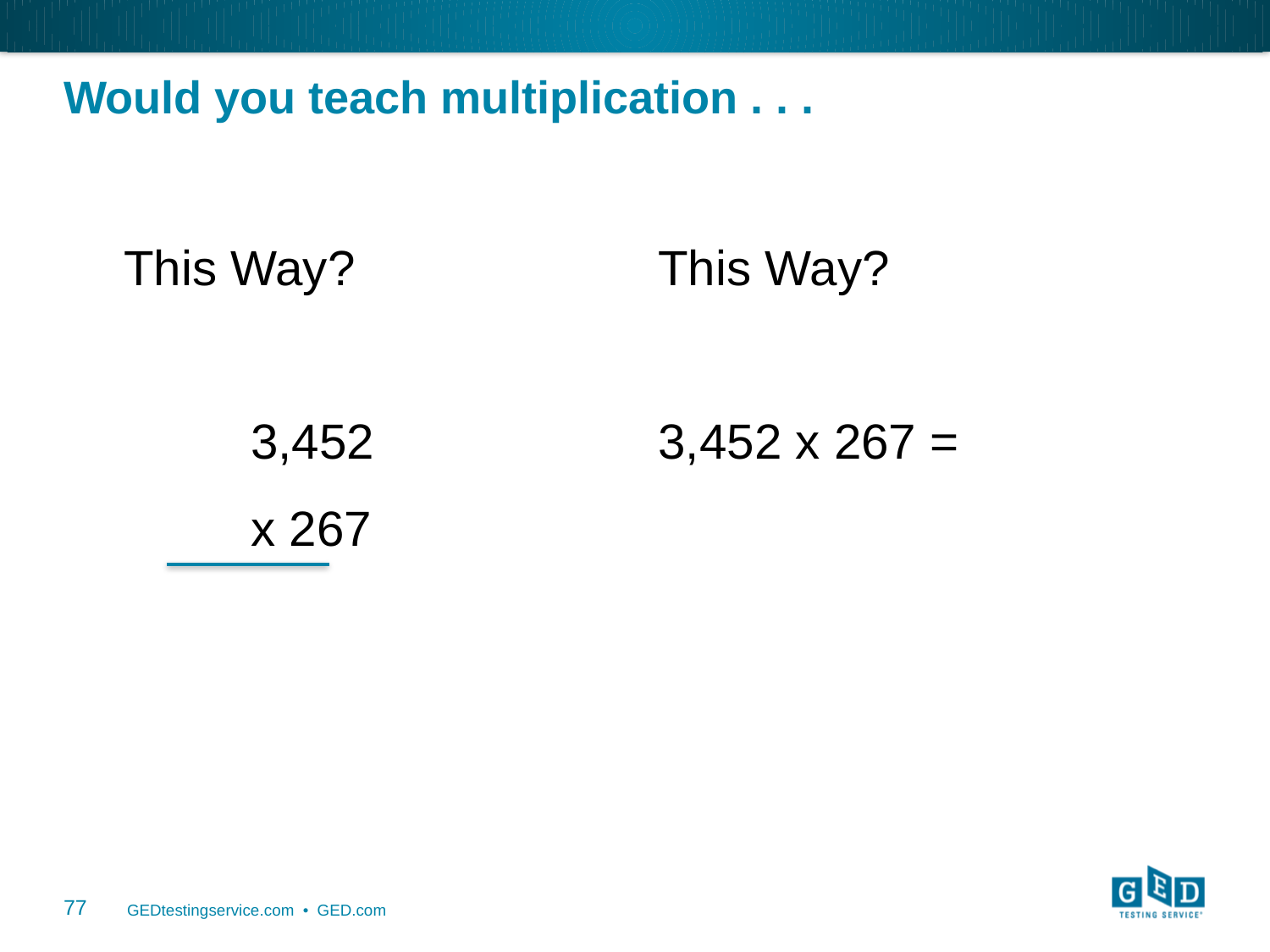

# Would you teach multiplication . . .
This Way?

	3,452
	x 267
This Way?

3,452 x 267 =
77